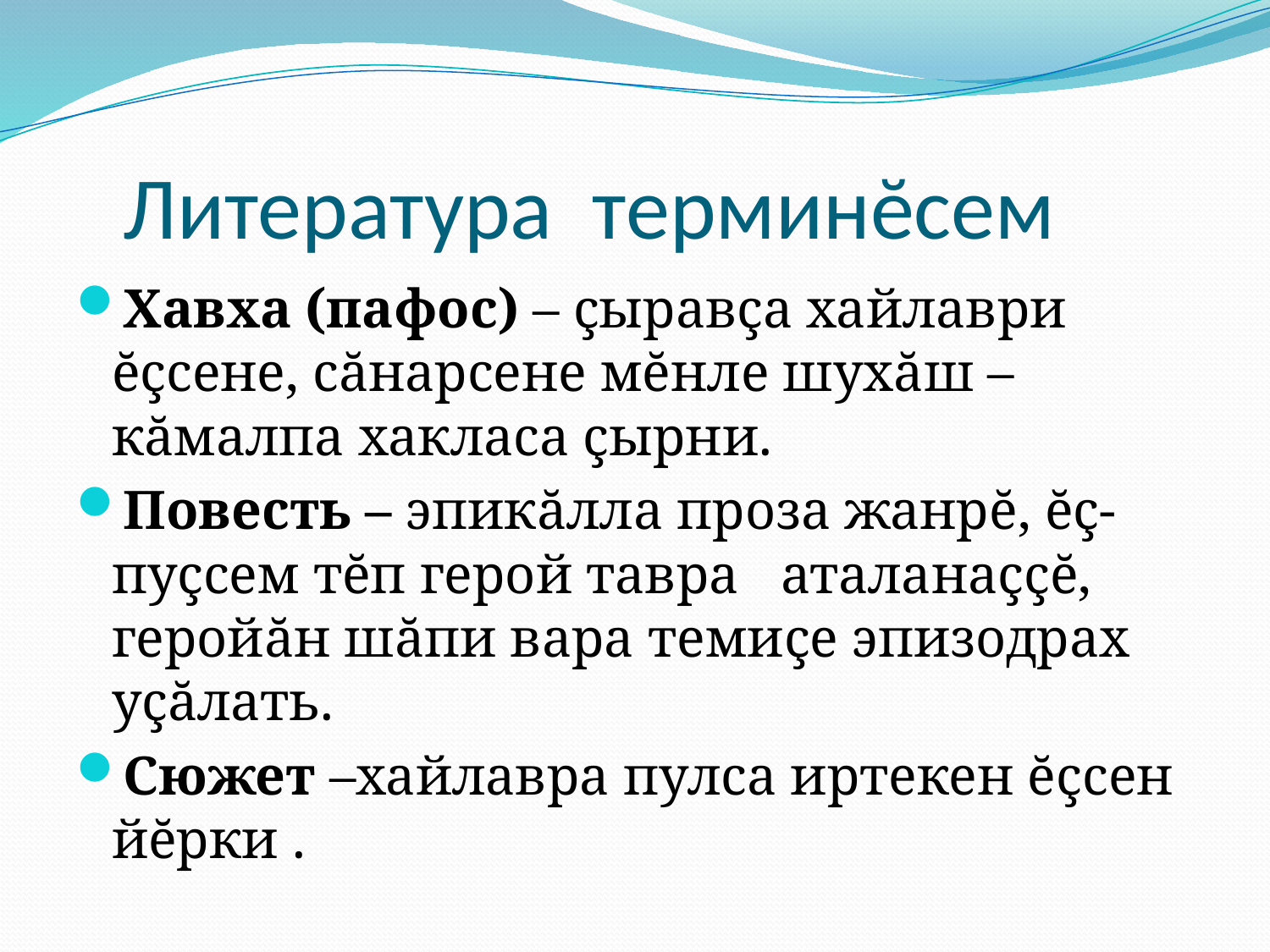

# Литература  терминĕсем
Хавха (пафос) – çыравçа хайлаври ĕçсене, сăнарсене мĕнле шухăш – кăмалпа хакласа çырни.
Повесть – эпикăлла проза жанрĕ, ĕç-пуçсем тĕп герой тавра   аталанаççĕ, геройăн шăпи вара темиçе эпизодрах уçăлать.
Сюжет –хайлавра пулса иртекен ĕçсен йĕрки .